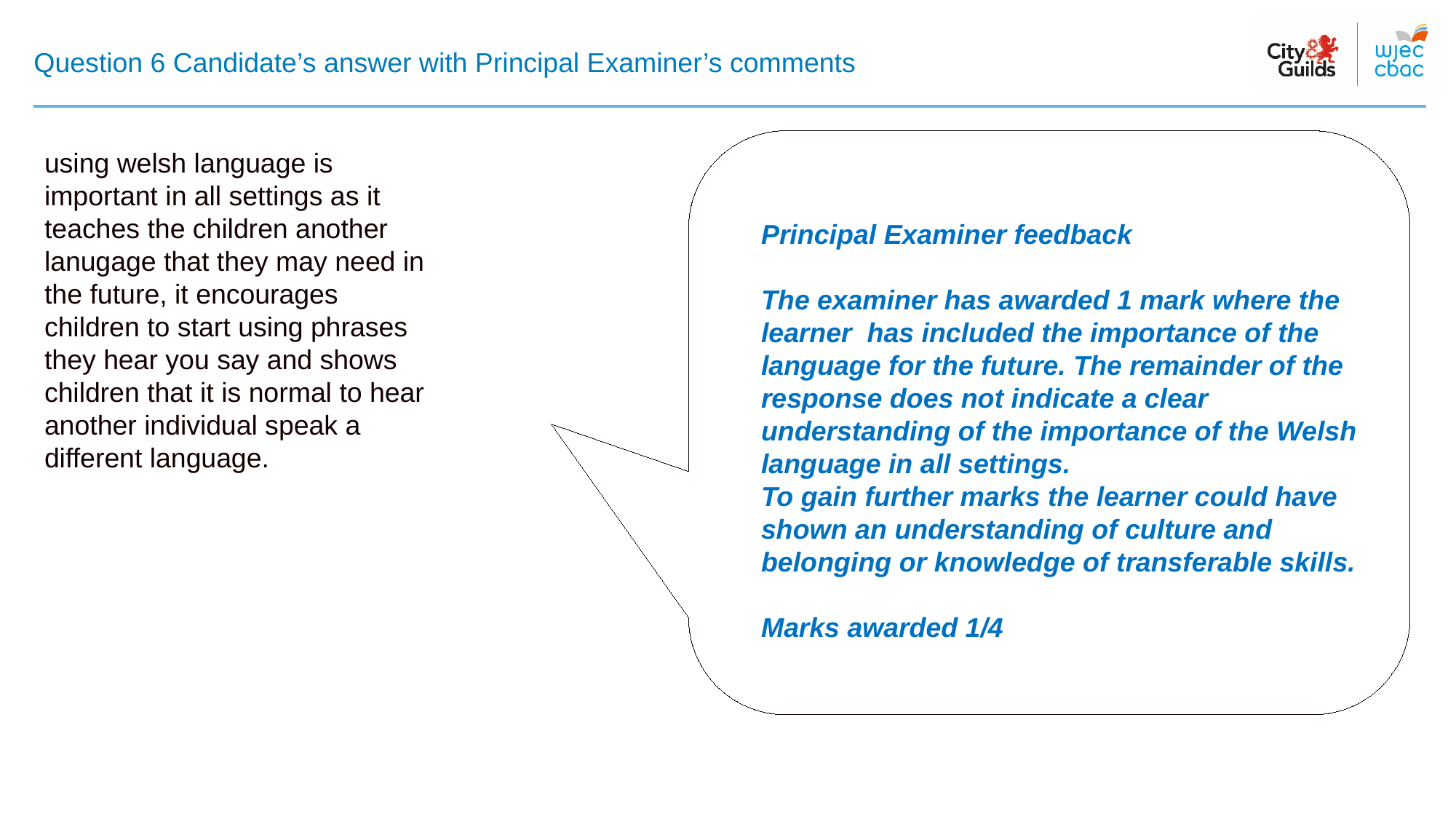

# Question 6 Candidate’s answer with Principal Examiner’s comments

using welsh language is important in all settings as it teaches the children another lanugage that they may need in the future, it encourages children to start using phrases they hear you say and shows children that it is normal to hear another individual speak a different language.
Principal Examiner feedback
The examiner has awarded 1 mark where the learner  has included the importance of the language for the future. The remainder of the response does not indicate a clear understanding of the importance of the Welsh language in all settings.
To gain further marks the learner could have shown an understanding of culture and belonging or knowledge of transferable skills.

Marks awarded 1/4